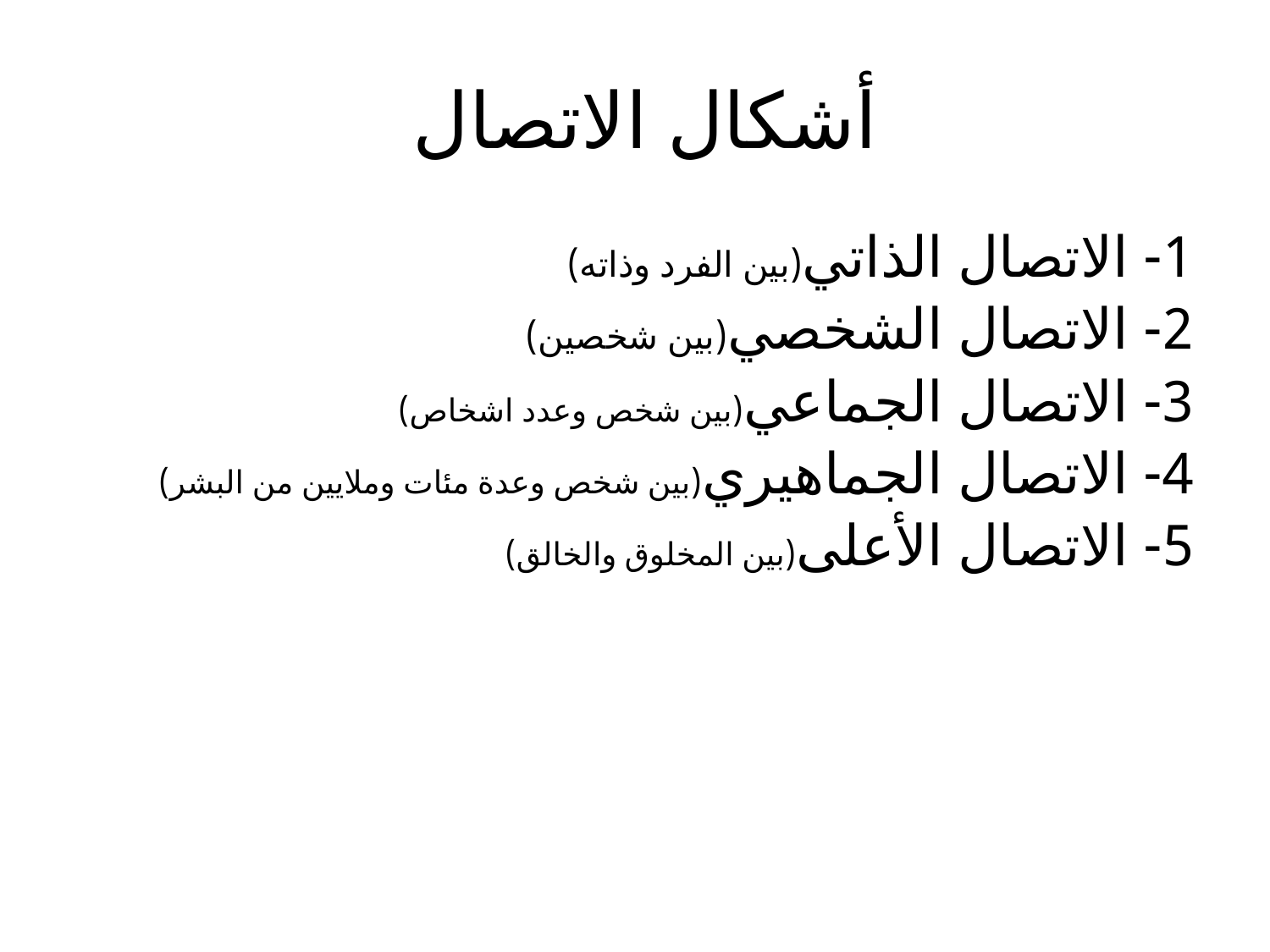

# أشكال الاتصال
1- الاتصال الذاتي(بين الفرد وذاته)
2- الاتصال الشخصي(بين شخصين)
3- الاتصال الجماعي(بين شخص وعدد اشخاص)
4- الاتصال الجماهيري(بين شخص وعدة مئات وملايين من البشر)
5- الاتصال الأعلى(بين المخلوق والخالق)